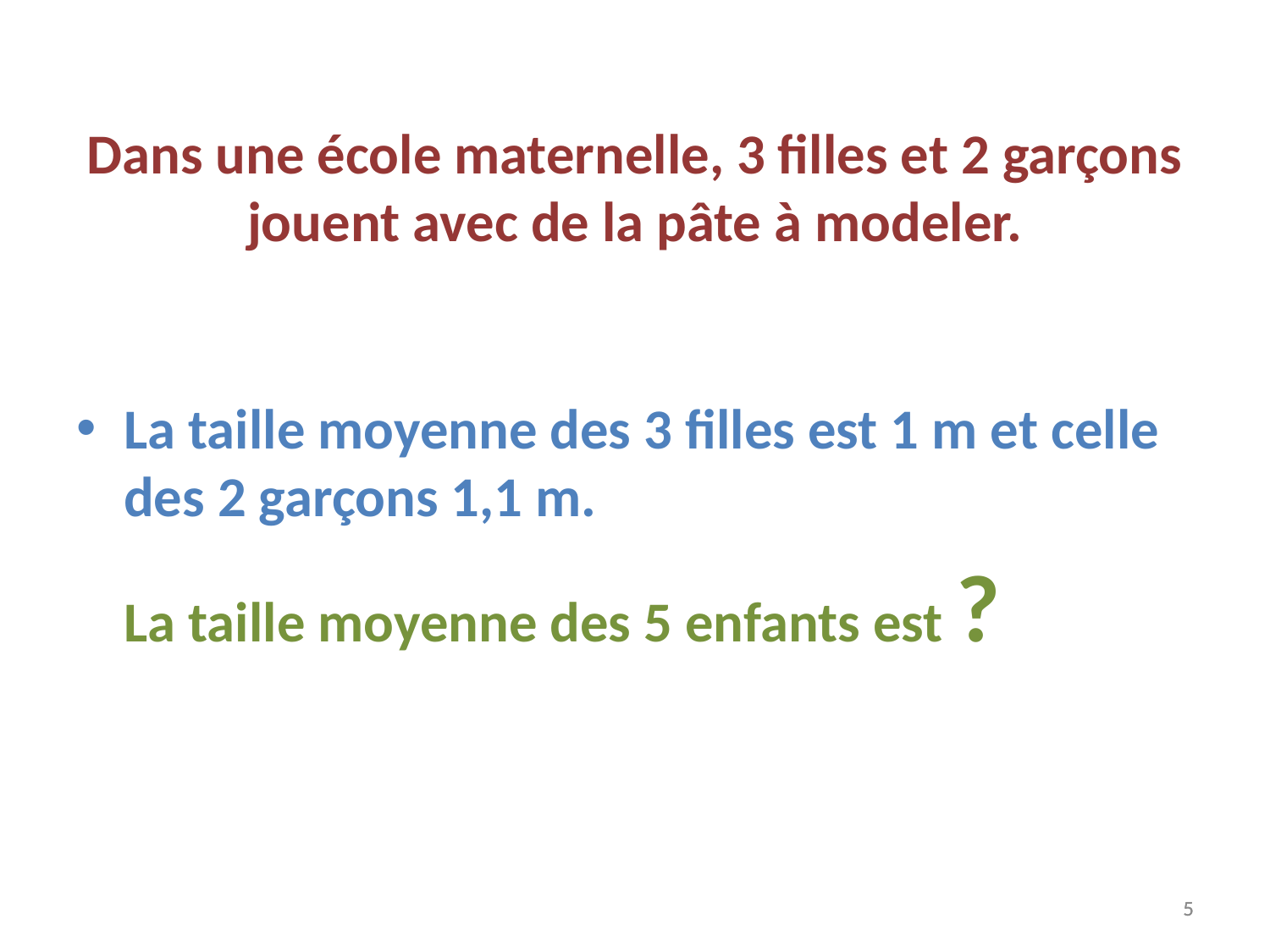

# Dans une école maternelle, 3 filles et 2 garçons jouent avec de la pâte à modeler.
La taille moyenne des 3 filles est 1 m et celle des 2 garçons 1,1 m.
	La taille moyenne des 5 enfants est ?
5
5